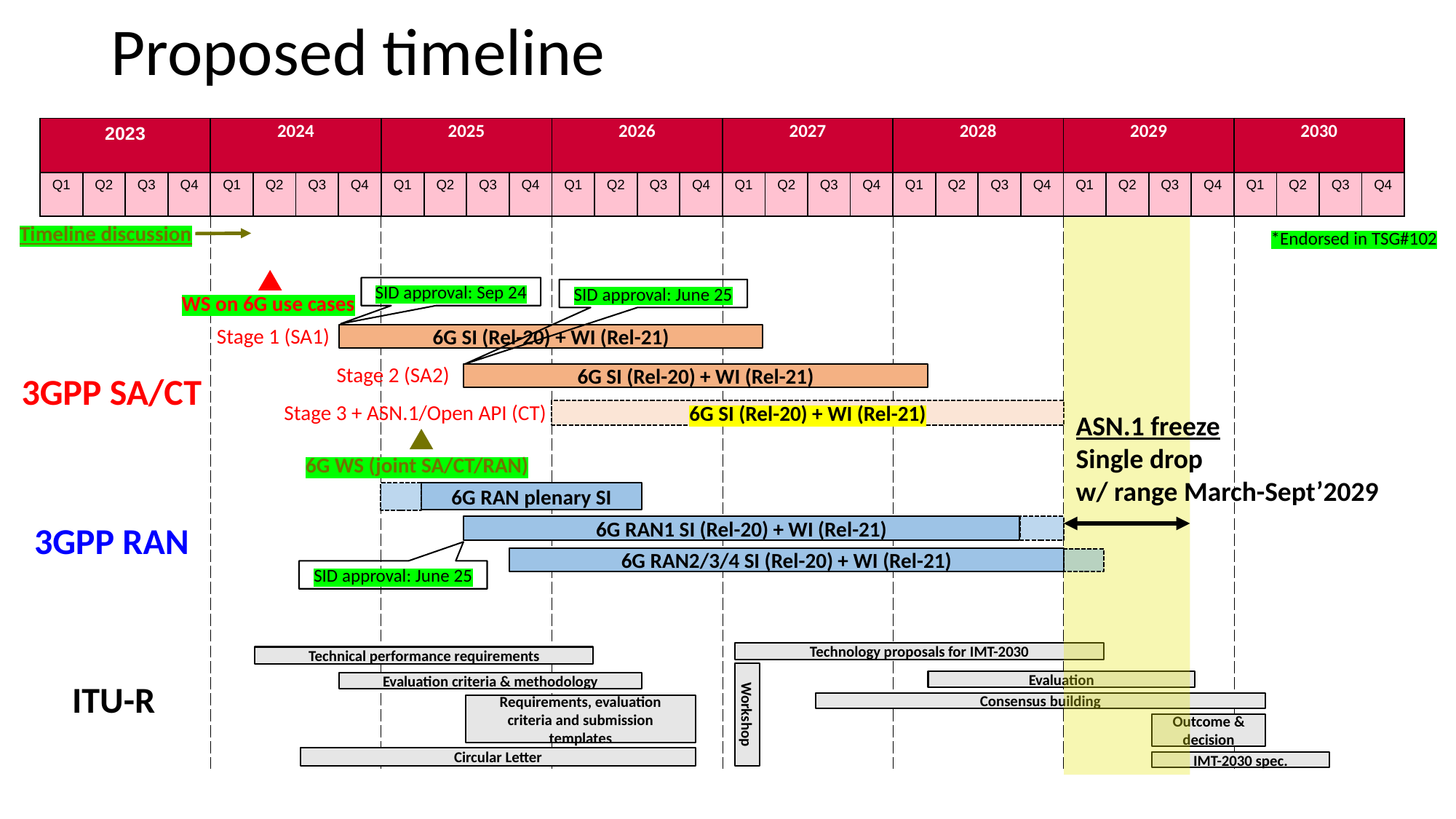

# Proposed timeline
| 2023 |  |  |  | 2024 | 2023 | 2023 | 2023 | 2025 | 2023 | 2023 | 2023 | 2026 | 2023 | 2023 | 2023 | 2027 | 2023 | 2023 | 2023 | 2028 | 2023 | 2023 | 2023 | 2029 | 2023 | 2023 | 2023 | 2030 | 2023 | 2023 | 2023 |
| --- | --- | --- | --- | --- | --- | --- | --- | --- | --- | --- | --- | --- | --- | --- | --- | --- | --- | --- | --- | --- | --- | --- | --- | --- | --- | --- | --- | --- | --- | --- | --- |
| Q1 | Q2 | Q3 | Q4 | Q1 | Q2 | Q3 | Q4 | Q1 | Q2 | Q3 | Q4 | Q1 | Q2 | Q3 | Q4 | Q1 | Q2 | Q3 | Q4 | Q1 | Q2 | Q3 | Q4 | Q1 | Q2 | Q3 | Q4 | Q1 | Q2 | Q3 | Q4 |
|  |  |  |  |  |  |  |  |  |  |  |  |  |  |  |  |  |  |  |  |  |  |  |  |  |  |  |  |  |  |  |  |
Timeline discussion

*Endorsed in TSG#102

SID approval: Sep 24
SID approval: June 25
WS on 6G use cases
Stage 1 (SA1)
6G SI (Rel-20) + WI (Rel-21)
Stage 2 (SA2)
3GPP SA/CT
6G SI (Rel-20) + WI (Rel-21)
Stage 3 + ASN.1/Open API (CT)
6G SI (Rel-20) + WI (Rel-21)
ASN.1 freeze
Single drop
w/ range March-Sept’2029

6G WS (joint SA/CT/RAN)
6G RAN plenary SI

3GPP RAN
6G RAN1 SI (Rel-20) + WI (Rel-21)

6G RAN2/3/4 SI (Rel-20) + WI (Rel-21)

SID approval: June 25
Technology proposals for IMT-2030
Technical performance requirements
ITU-R
Evaluation
Evaluation criteria & methodology
Consensus building
Requirements, evaluation criteria and submission templates
Workshop
Outcome & decision
Circular Letter
IMT-2030 spec.